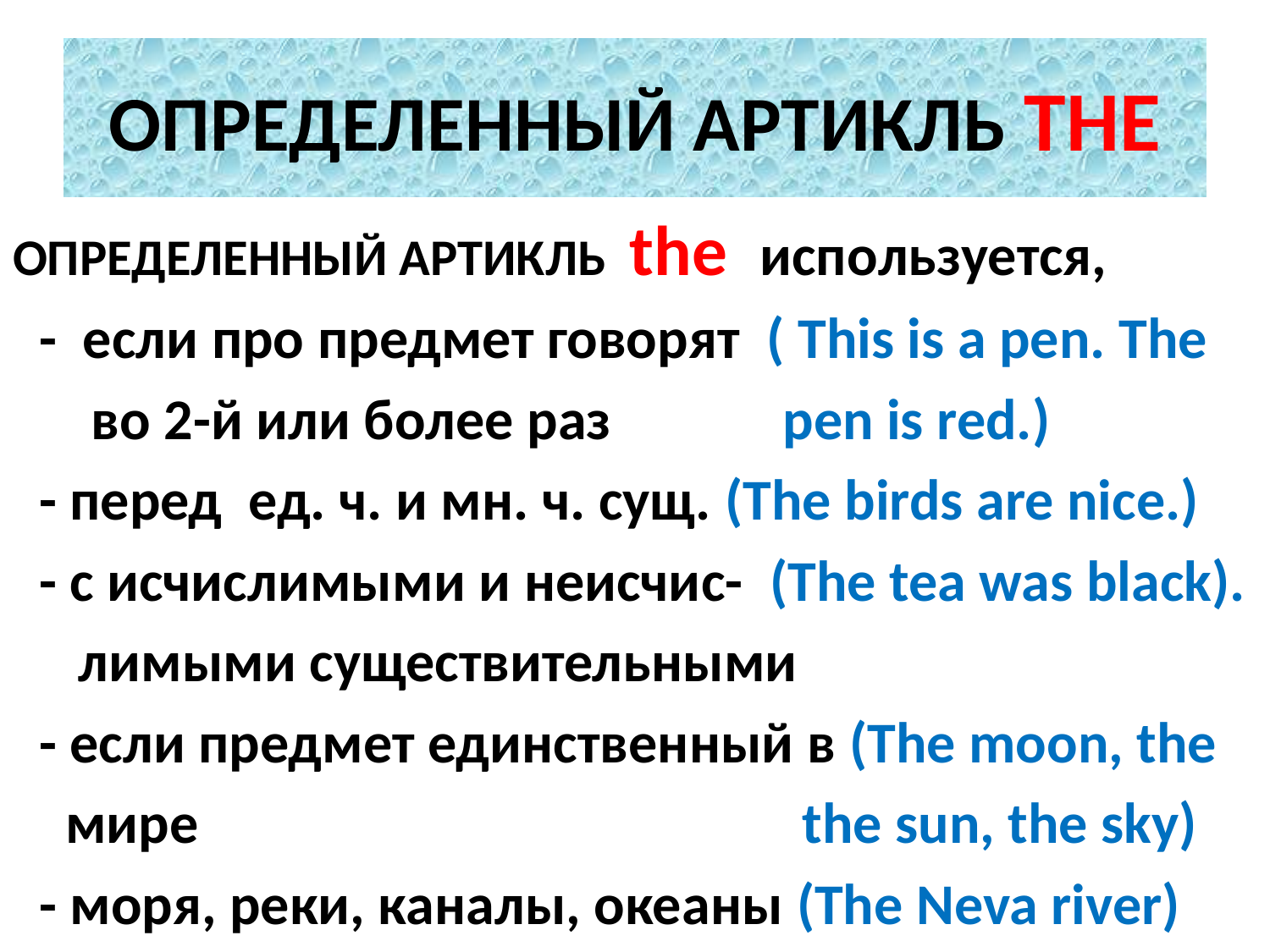

# ОПРЕДЕЛЕННЫЙ АРТИКЛЬ THE
ОПРЕДЕЛЕННЫЙ АРТИКЛЬ  the  используется,
  -  если про предмет говорят  ( This is a pen. The
      во 2-й или более раз             pen is red.)
  - перед  ед. ч. и мн. ч. сущ. (The birds are nice.)
  - с исчислимыми и неисчис-  (The tea was black).
     лимыми существительными
  - если предмет единственный в (The moon, the
    мире                                              the sun, the sky)
  - моря, реки, каналы, океаны (The Neva river)